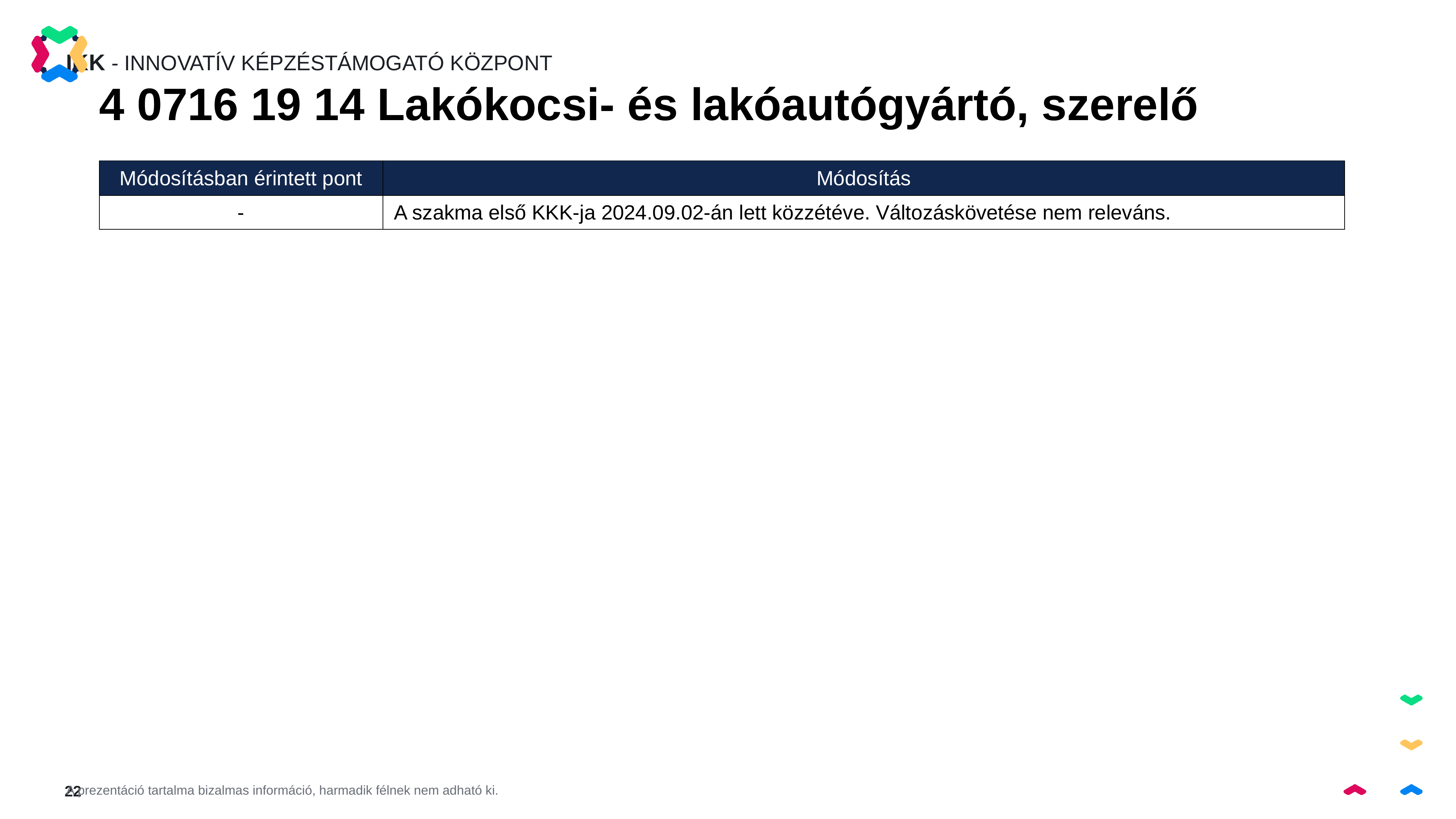

4 0716 19 14 Lakókocsi- és lakóautógyártó, szerelő
| Módosításban érintett pont | Módosítás |
| --- | --- |
| - | A szakma első KKK-ja 2024.09.02-án lett közzétéve. Változáskövetése nem releváns. |